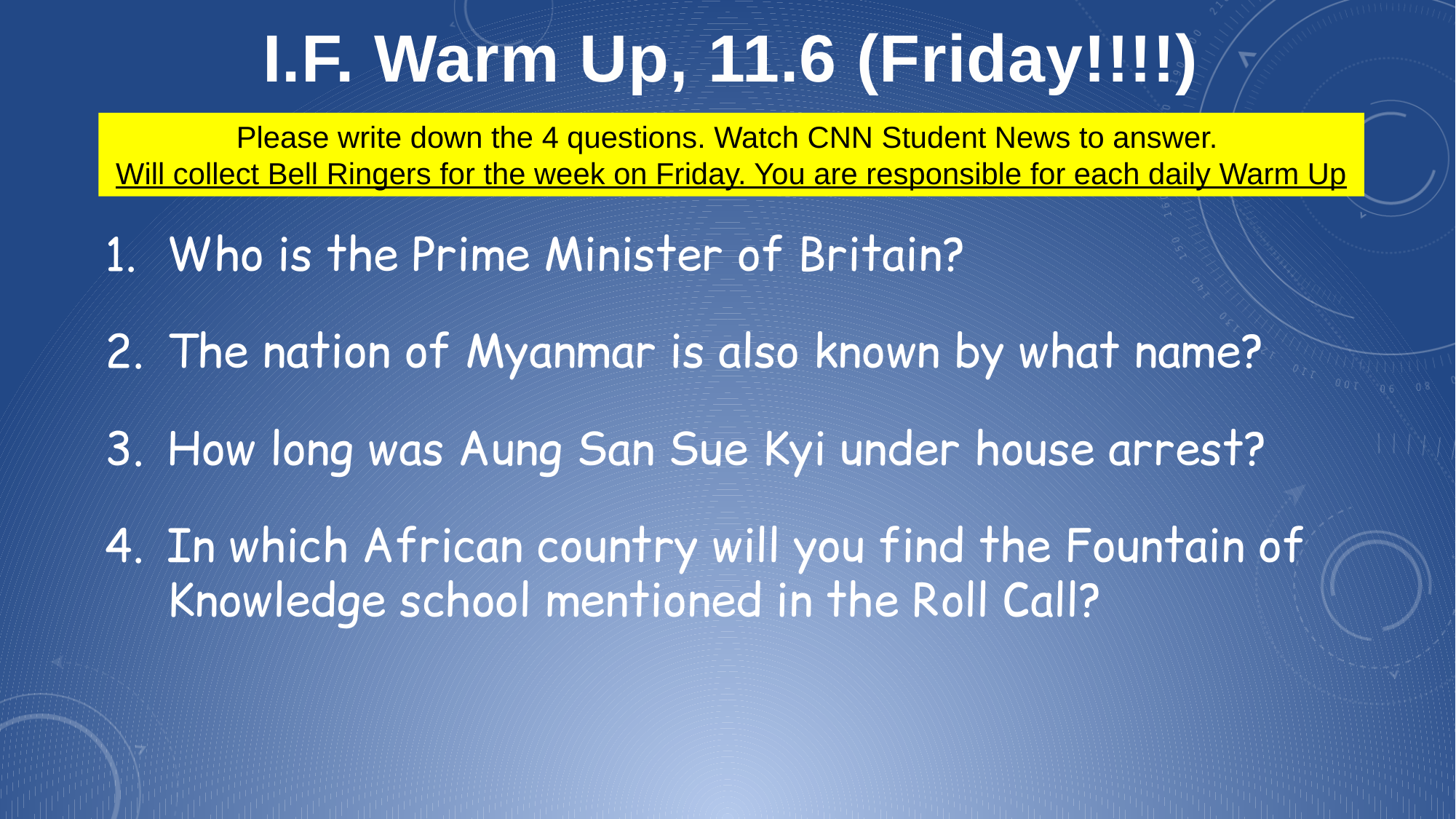

I.F. Warm Up, 11.6 (Friday!!!!)
Please write down the 4 questions. Watch CNN Student News to answer.
Will collect Bell Ringers for the week on Friday. You are responsible for each daily Warm Up
Who is the Prime Minister of Britain?
The nation of Myanmar is also known by what name?
How long was Aung San Sue Kyi under house arrest?
In which African country will you find the Fountain of Knowledge school mentioned in the Roll Call?